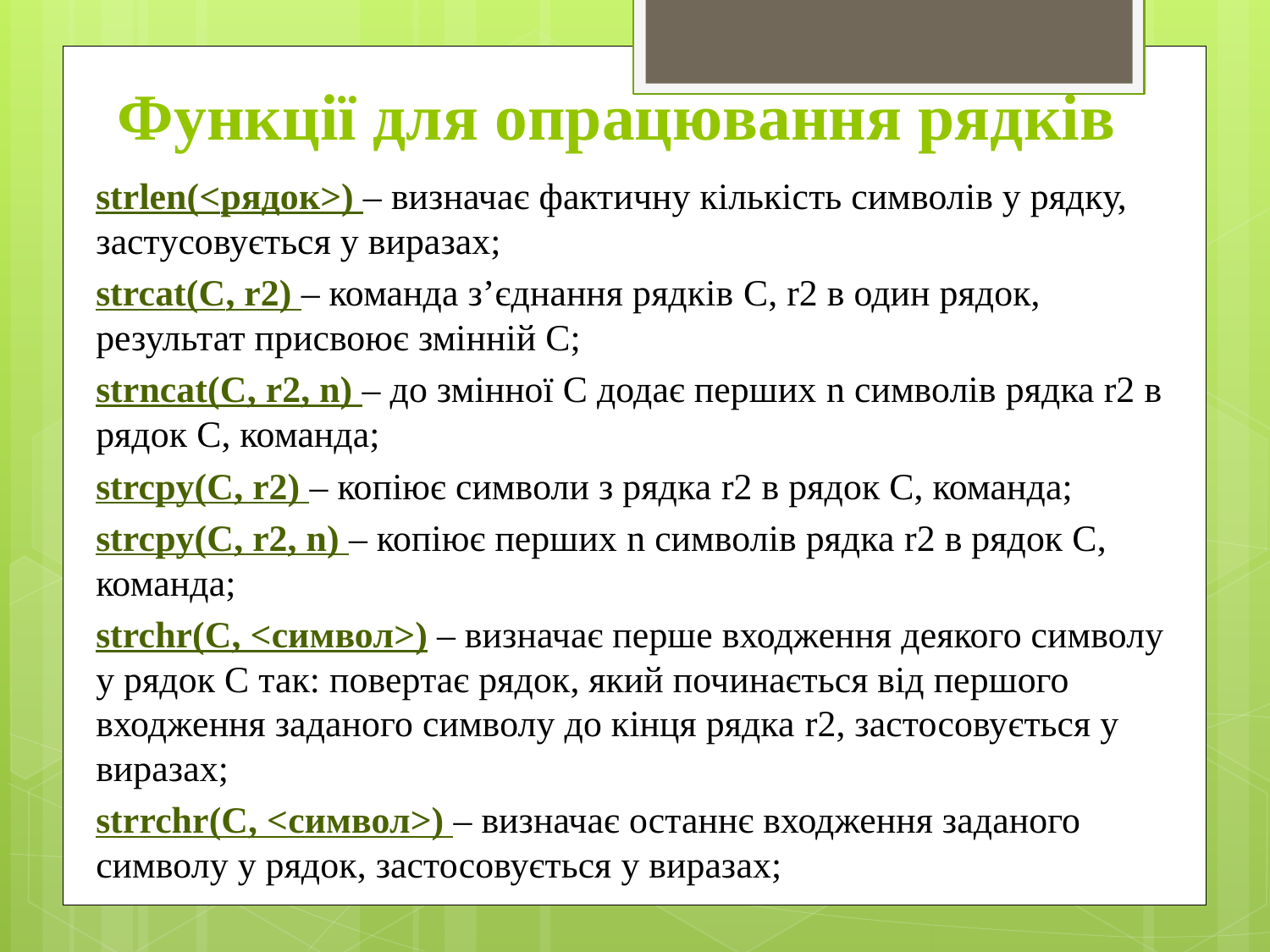

# Функції для опрацювання рядків
strlen(<рядок>) – визначає фактичну кількість символів у рядку, застусовується у виразах;
strcat(C, r2) – команда з’єднання рядків C, r2 в один рядок, результат присвоює змінній С;
strncat(C, r2, n) – до змінної С додає перших n символів рядка r2 в рядок С, команда;
strcpy(C, r2) – копіює символи з рядка r2 в рядок С, команда;
strcpy(C, r2, n) – копіює перших n символів рядка r2 в рядок С, команда;
strchr(C, <символ>) – визначає перше входження деякого символу у рядок С так: повертає рядок, який починається від першого входження заданого символу до кінця рядка r2, застосовується у виразах;
strrchr(C, <символ>) – визначає останнє входження заданого символу у рядок, застосовується у виразах;